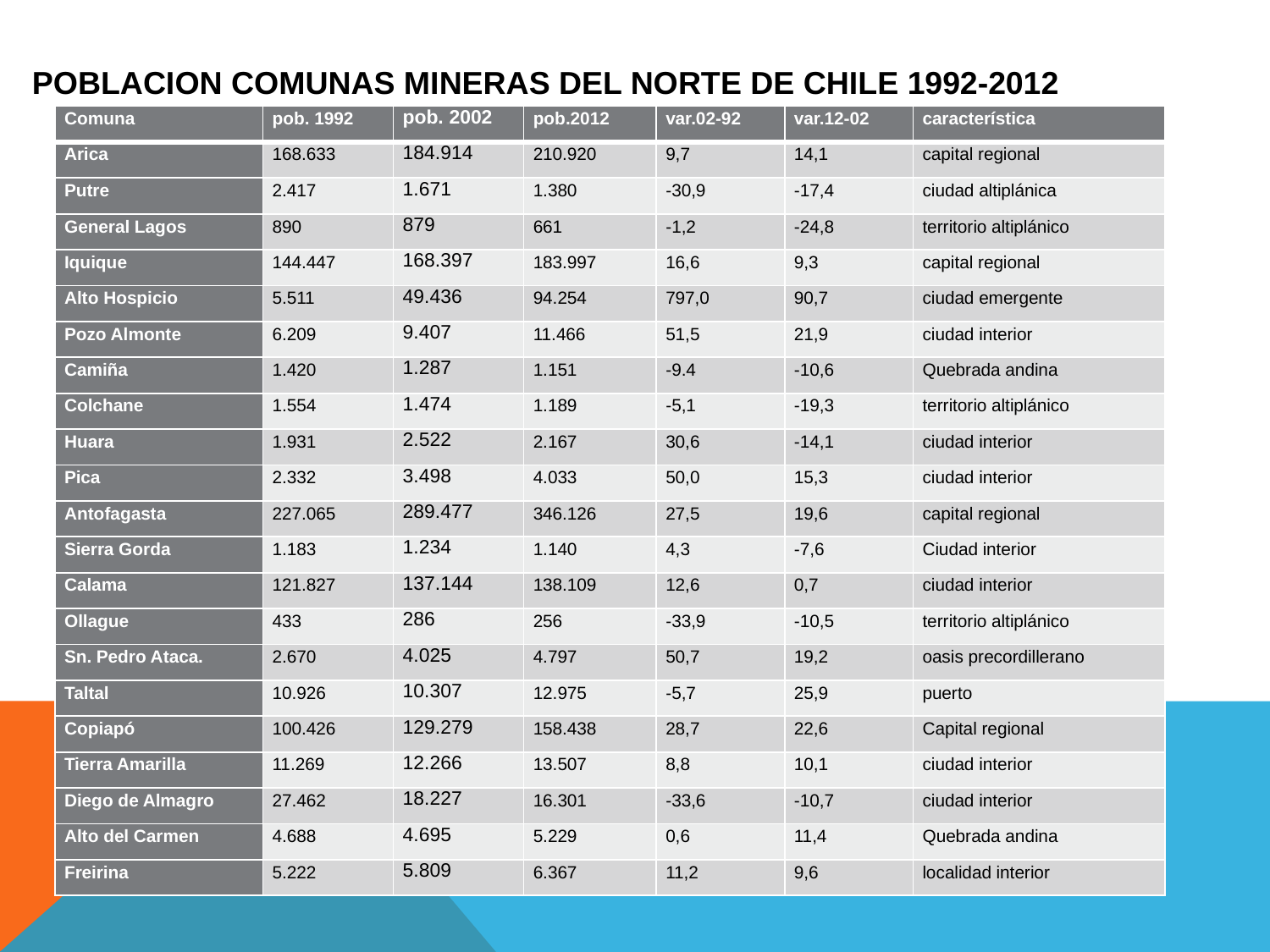

POBLACION COMUNAS MINERAS DEL NORTE DE CHILE 1992-2012
| Comuna | pob. 1992 | pob. 2002 | pob.2012 | var.02-92 | var.12-02 | característica |
| --- | --- | --- | --- | --- | --- | --- |
| Arica | 168.633 | 184.914 | 210.920 | 9,7 | 14,1 | capital regional |
| Putre | 2.417 | 1.671 | 1.380 | -30,9 | -17,4 | ciudad altiplánica |
| General Lagos | 890 | 879 | 661 | -1,2 | -24,8 | territorio altiplánico |
| Iquique | 144.447 | 168.397 | 183.997 | 16,6 | 9,3 | capital regional |
| Alto Hospicio | 5.511 | 49.436 | 94.254 | 797,0 | 90,7 | ciudad emergente |
| Pozo Almonte | 6.209 | 9.407 | 11.466 | 51,5 | 21,9 | ciudad interior |
| Camiña | 1.420 | 1.287 | 1.151 | -9.4 | -10,6 | Quebrada andina |
| Colchane | 1.554 | 1.474 | 1.189 | -5,1 | -19,3 | territorio altiplánico |
| Huara | 1.931 | 2.522 | 2.167 | 30,6 | -14,1 | ciudad interior |
| Pica | 2.332 | 3.498 | 4.033 | 50,0 | 15,3 | ciudad interior |
| Antofagasta | 227.065 | 289.477 | 346.126 | 27,5 | 19,6 | capital regional |
| Sierra Gorda | 1.183 | 1.234 | 1.140 | 4,3 | -7,6 | Ciudad interior |
| Calama | 121.827 | 137.144 | 138.109 | 12,6 | 0,7 | ciudad interior |
| Ollague | 433 | 286 | 256 | -33,9 | -10,5 | territorio altiplánico |
| Sn. Pedro Ataca. | 2.670 | 4.025 | 4.797 | 50,7 | 19,2 | oasis precordillerano |
| Taltal | 10.926 | 10.307 | 12.975 | -5,7 | 25,9 | puerto |
| Copiapó | 100.426 | 129.279 | 158.438 | 28,7 | 22,6 | Capital regional |
| Tierra Amarilla | 11.269 | 12.266 | 13.507 | 8,8 | 10,1 | ciudad interior |
| Diego de Almagro | 27.462 | 18.227 | 16.301 | -33,6 | -10,7 | ciudad interior |
| Alto del Carmen | 4.688 | 4.695 | 5.229 | 0,6 | 11,4 | Quebrada andina |
| Freirina | 5.222 | 5.809 | 6.367 | 11,2 | 9,6 | localidad interior |